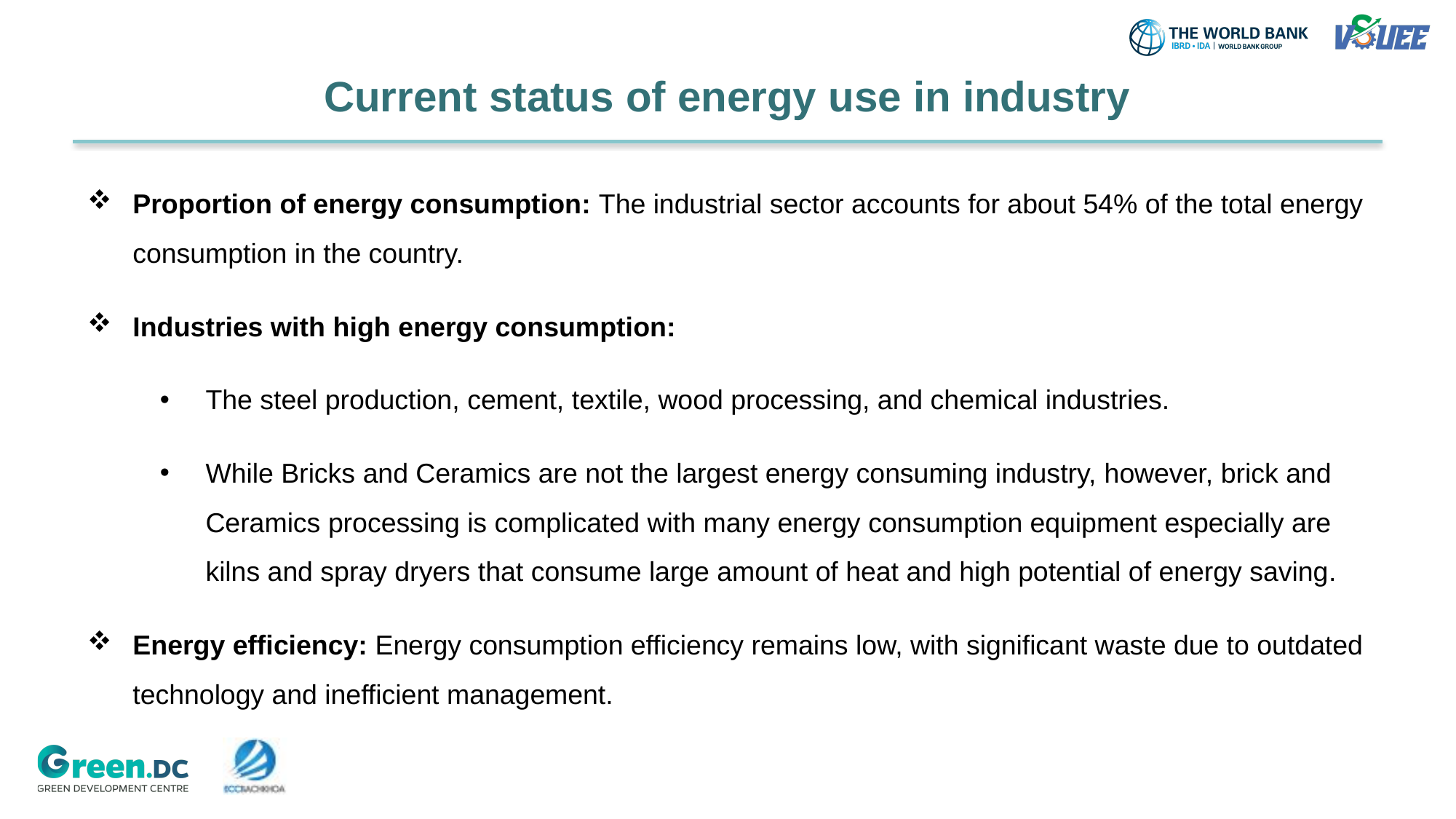

# Current status of energy use in industry
Proportion of energy consumption: The industrial sector accounts for about 54% of the total energy consumption in the country.
Industries with high energy consumption:
The steel production, cement, textile, wood processing, and chemical industries.
While Bricks and Ceramics are not the largest energy consuming industry, however, brick and Ceramics processing is complicated with many energy consumption equipment especially are kilns and spray dryers that consume large amount of heat and high potential of energy saving.
Energy efficiency: Energy consumption efficiency remains low, with significant waste due to outdated technology and inefficient management.